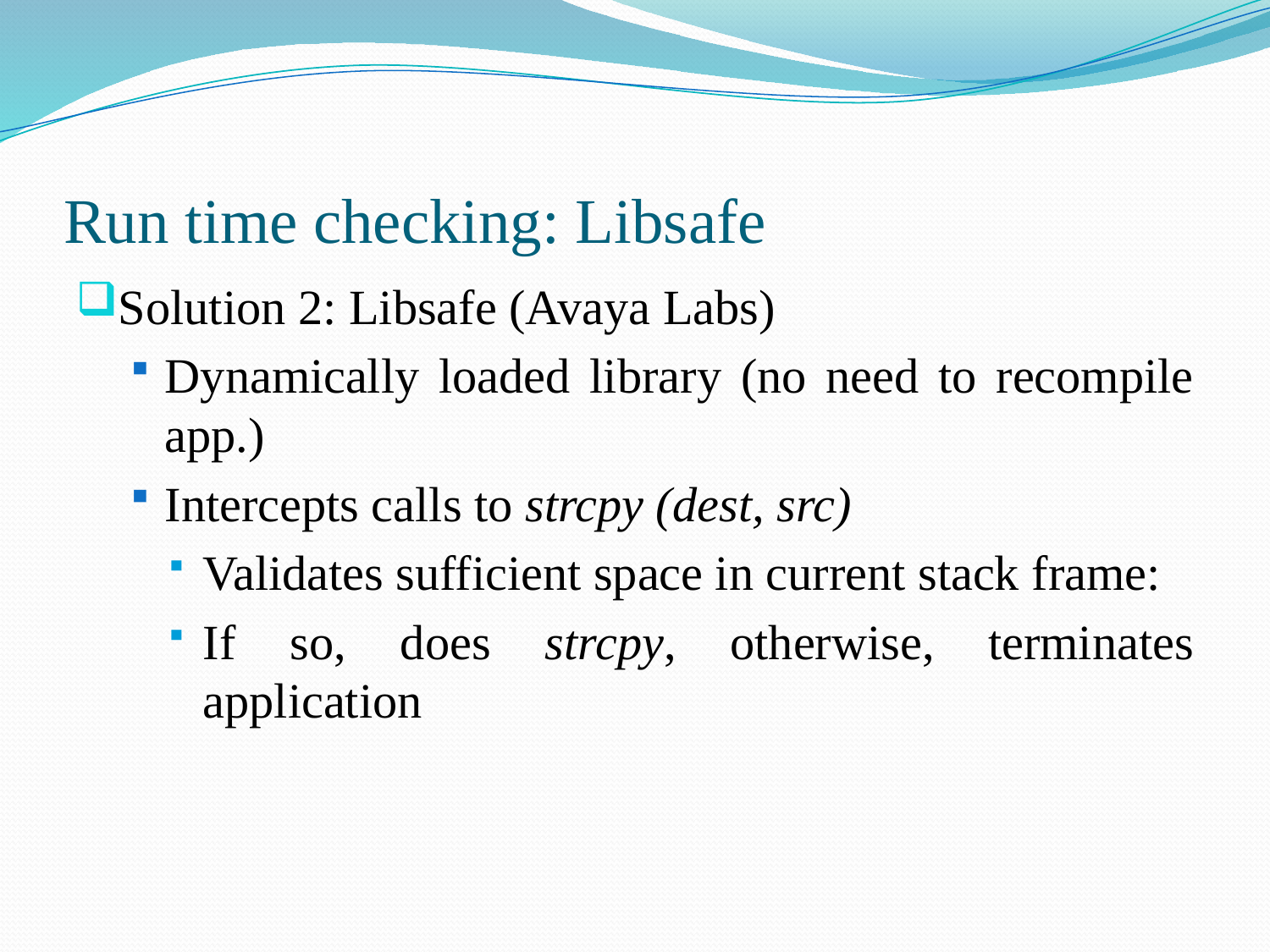

# Run time checking: Libsafe
Solution 2: Libsafe (Avaya Labs)
Dynamically loaded library (no need to recompile app.)
Intercepts calls to strcpy (dest, src)
Validates sufficient space in current stack frame:
If so, does strcpy, otherwise, terminates application